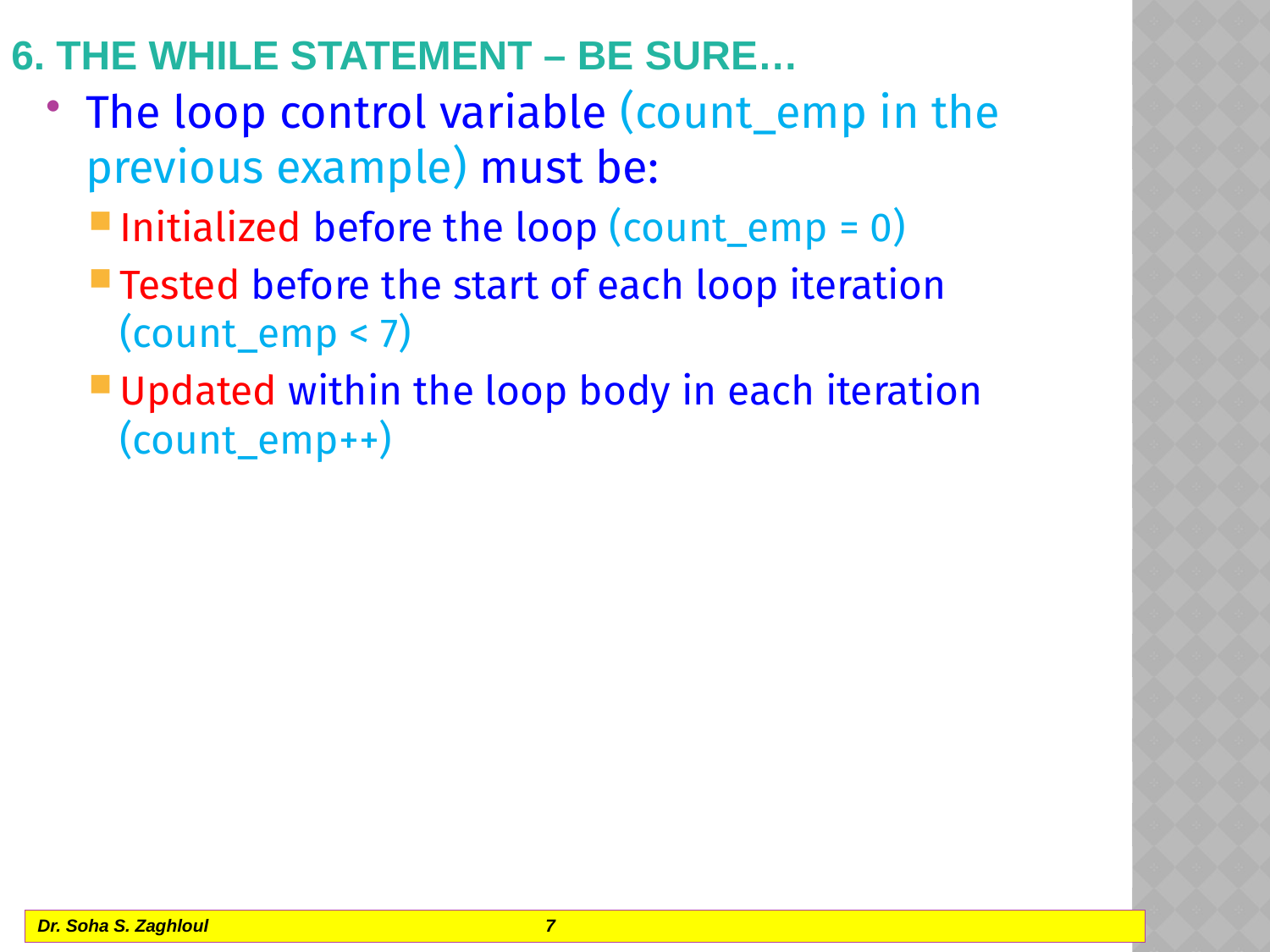

# 6. The WHILE STATEMENT – be sure…
The loop control variable (count_emp in the previous example) must be:
Initialized before the loop (count_emp = 0)
Tested before the start of each loop iteration (count_emp < 7)
Updated within the loop body in each iteration (count_emp++)
Dr. Soha S. Zaghloul			7